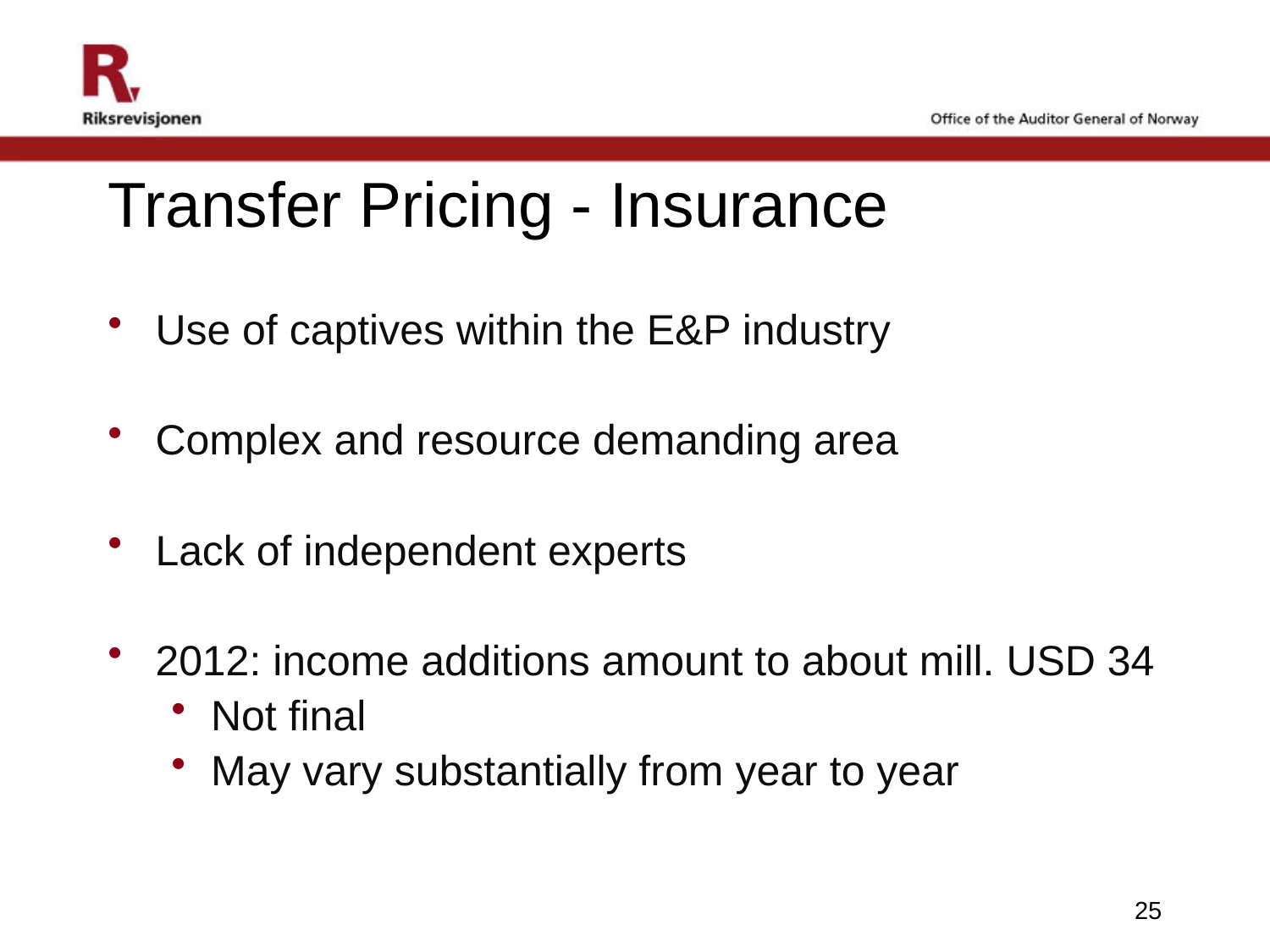

# Transfer Pricing - Insurance
Use of captives within the E&P industry

Complex and resource demanding area

Lack of independent experts

2012: income additions amount to about mill. USD 34
Not final
May vary substantially from year to year

25